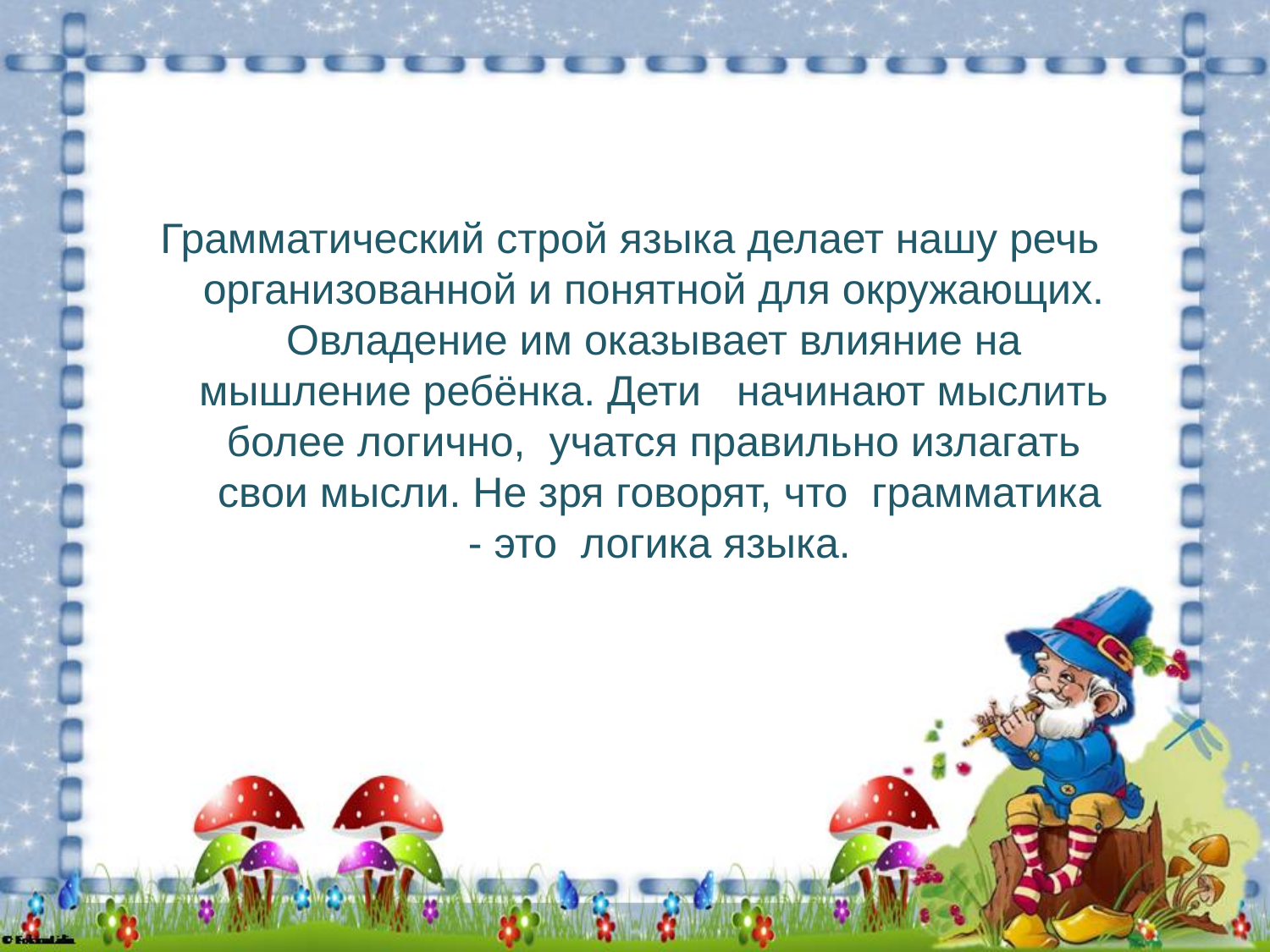

#

Грамматический строй языка делает нашу речь организованной и понятной для окружающих. Овладение им оказывает влияние на мышление ребёнка. Дети   начинают мыслить более логично,  учатся правильно излагать  свои мысли. Не зря говорят, что  грамматика  - это  логика языка.